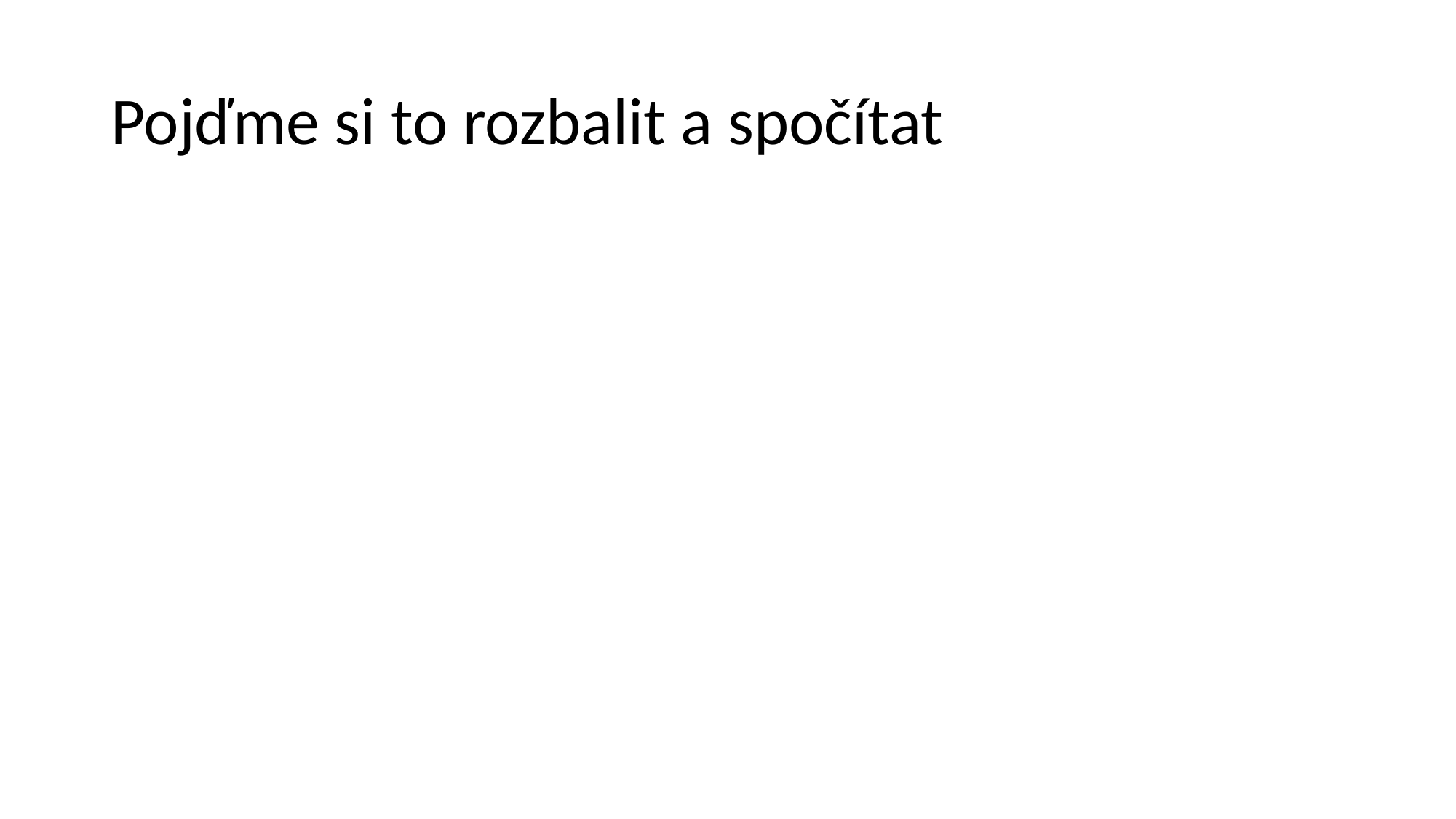

# Pojďme si to rozbalit a spočítat